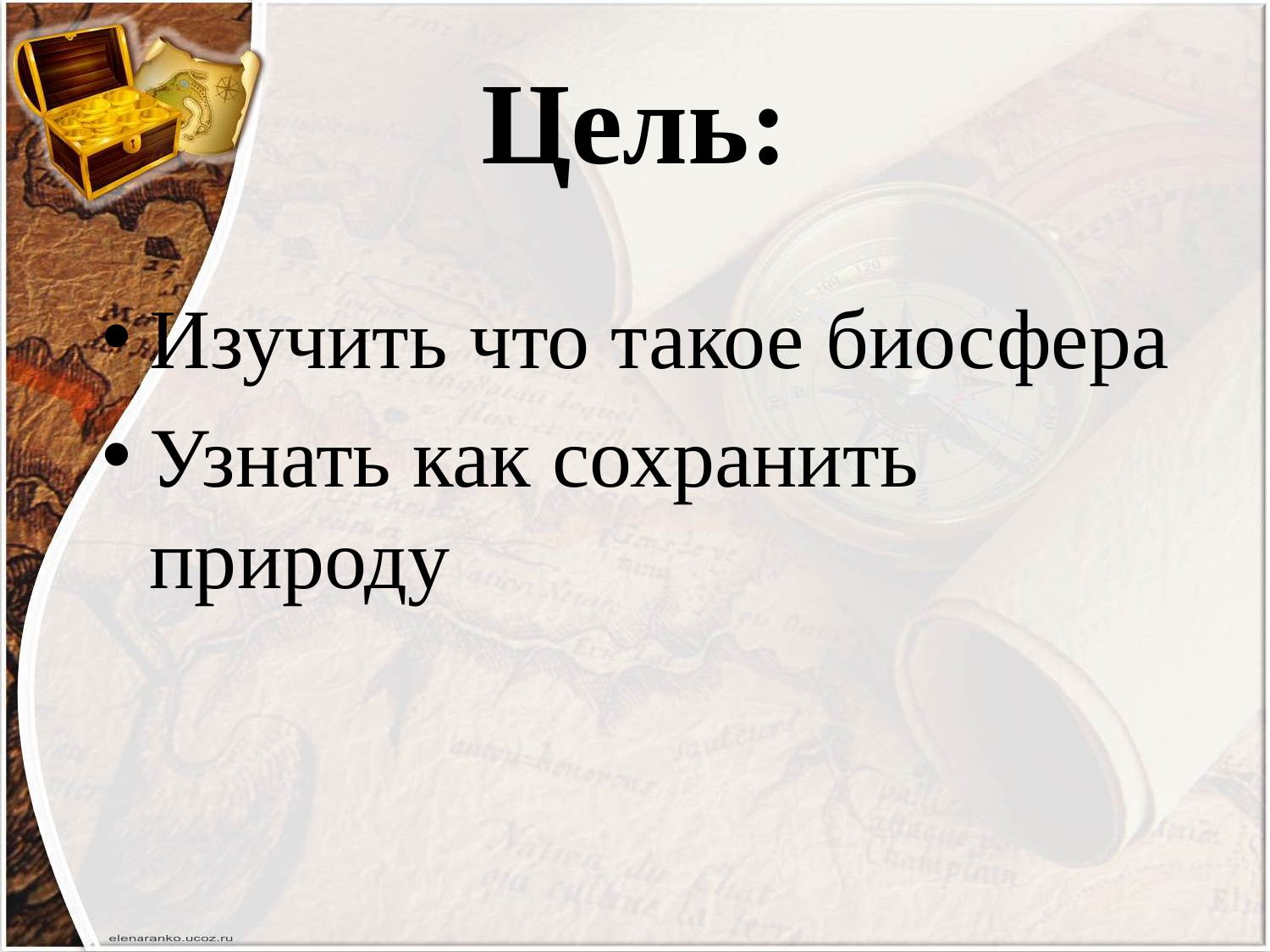

# Цель:
Изучить что такое биосфера
Узнать как сохранить природу